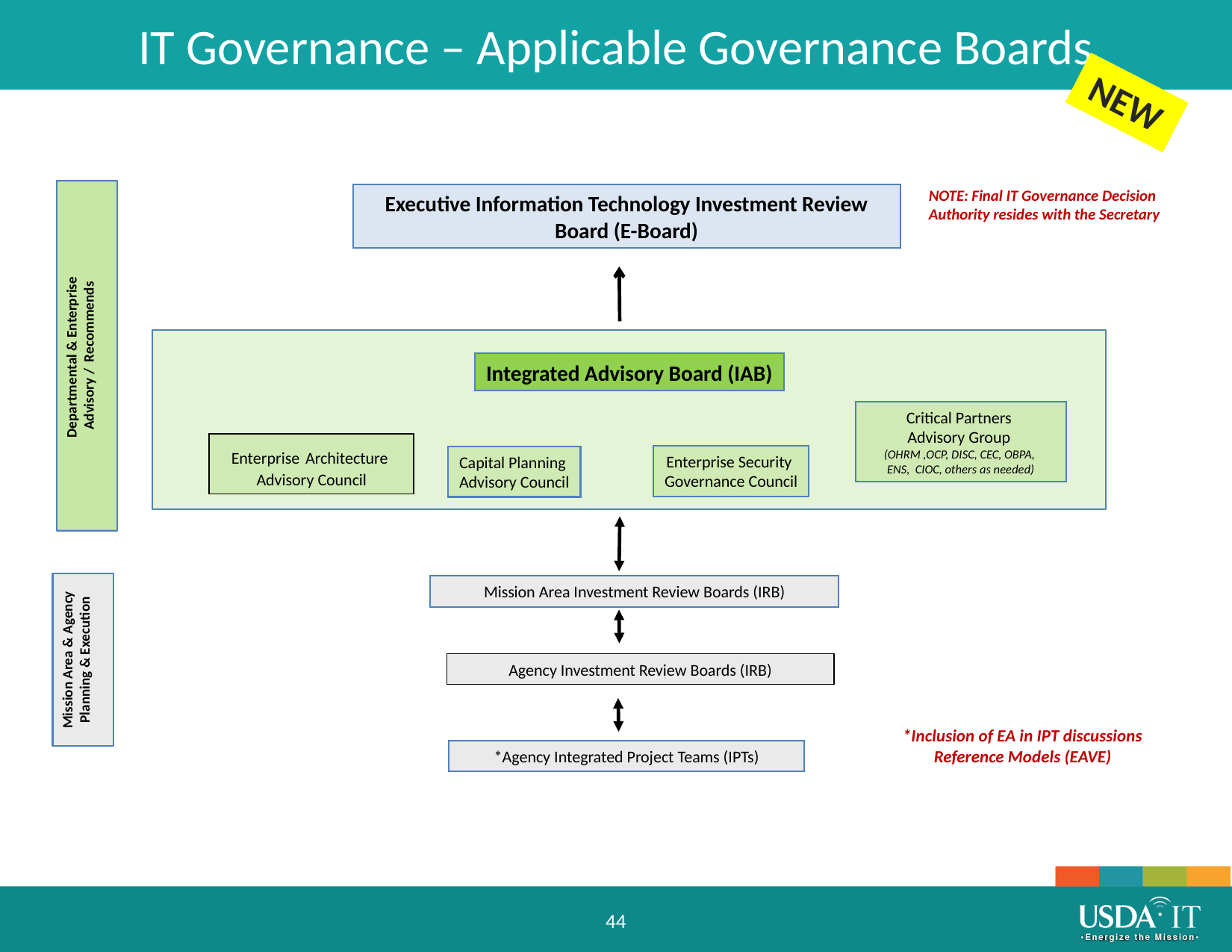

IT Governance – Applicable Governance Boards
NEW
NOTE: Final IT Governance Decision Authority resides with the Secretary

Departmental & Enterprise
Advisory /  Recommends
Executive Information Technology Investment Review Board (E-Board)

Integrated Advisory Board (IAB)
Critical Partners
Advisory Group
(OHRM ,OCP, DISC, CEC, OBPA,
ENS,  CIOC, others as needed)
Enterprise Security
Governance Council
Capital Planning
Advisory Council
Mission Area & Agency Planning & Execution
Mission Area Investment Review Boards (IRB)
*Agency Integrated Project Teams (IPTs)
Enterprise Architecture
Advisory Council
Agency Investment Review Boards (IRB)
*Inclusion of EA in IPT discussions
Reference Models (EAVE)
44